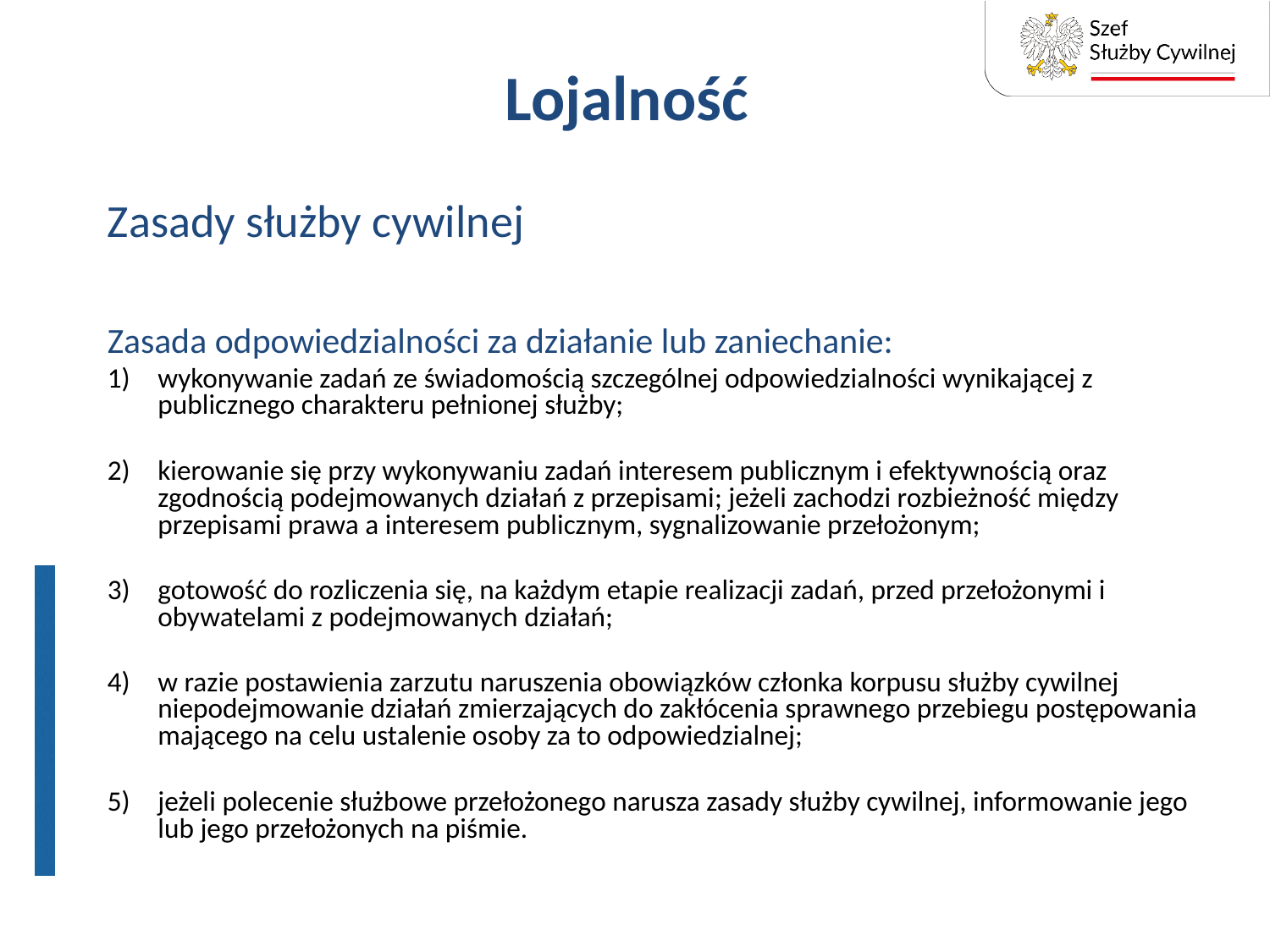

# Lojalność
Zasady służby cywilnej

Zasada odpowiedzialności za działanie lub zaniechanie:
1) 	wykonywanie zadań ze świadomością szczególnej odpowiedzialności wynikającej z publicznego charakteru pełnionej służby;

2) 	kierowanie się przy wykonywaniu zadań interesem publicznym i efektywnością oraz zgodnością podejmowanych działań z przepisami; jeżeli zachodzi rozbieżność między przepisami prawa a interesem publicznym, sygnalizowanie przełożonym;

3) 	gotowość do rozliczenia się, na każdym etapie realizacji zadań, przed przełożonymi i obywatelami z podejmowanych działań;

4) 	w razie postawienia zarzutu naruszenia obowiązków członka korpusu służby cywilnej niepodejmowanie działań zmierzających do zakłócenia sprawnego przebiegu postępowania mającego na celu ustalenie osoby za to odpowiedzialnej;

5) 	jeżeli polecenie służbowe przełożonego narusza zasady służby cywilnej, informowanie jego lub jego przełożonych na piśmie.